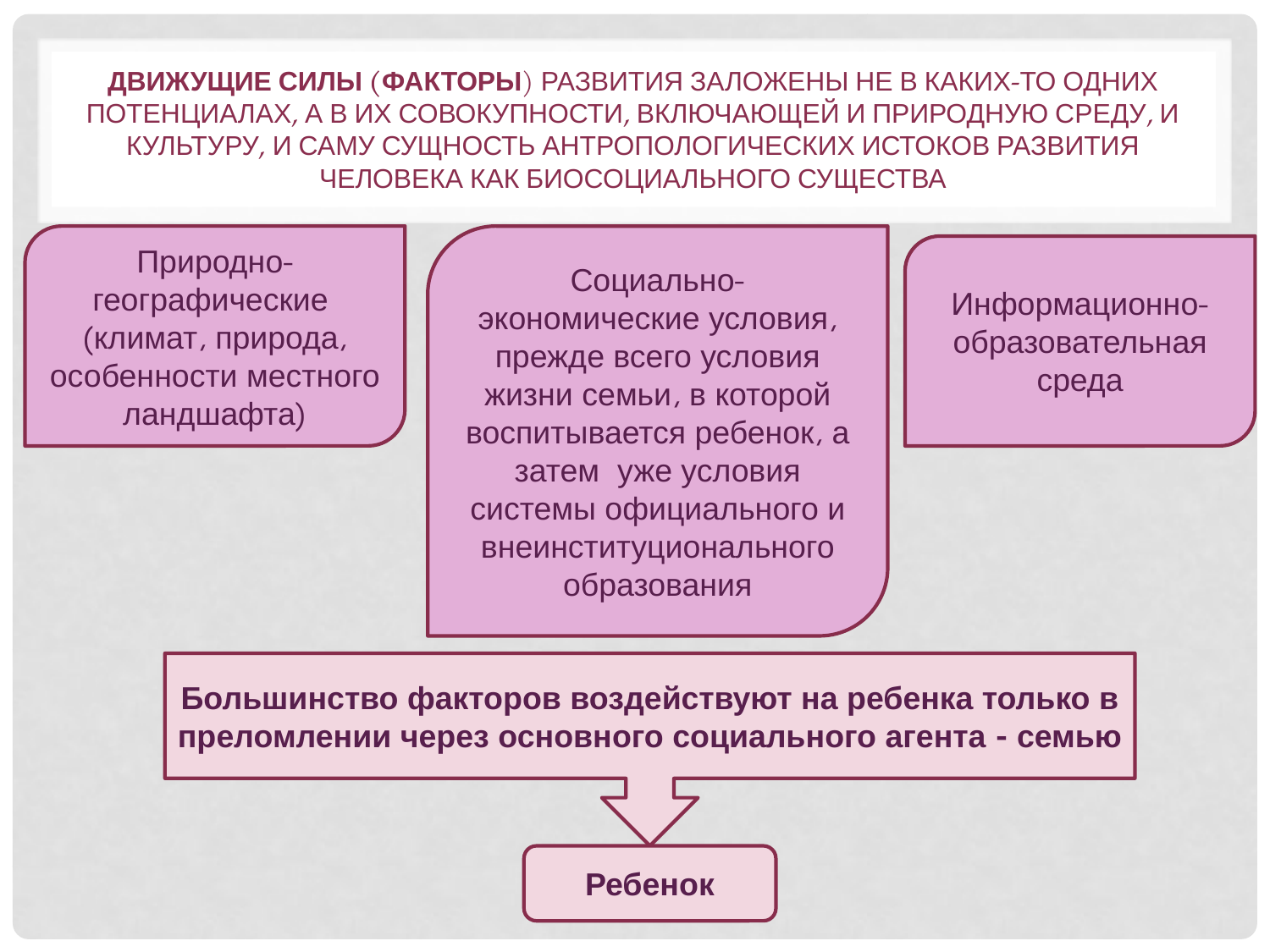

# Движущие силы (факторы) развития заложены не в каких-то одних потенциалах, а в их совокупности, включающей и природную среду, и культуру, и саму сущность антропологических истоков развития человека как биосоциального существа
Природно-географические
(климат, природа, особенности местного ландшафта)
Социально-экономические условия, прежде всего условия жизни семьи, в которой воспитывается ребенок, а затем  уже условия системы официального и внеинституционального образования
Информационно-образовательная среда
Большинство факторов воздействуют на ребенка только в преломлении через основного социального агента - семью
Ребенок